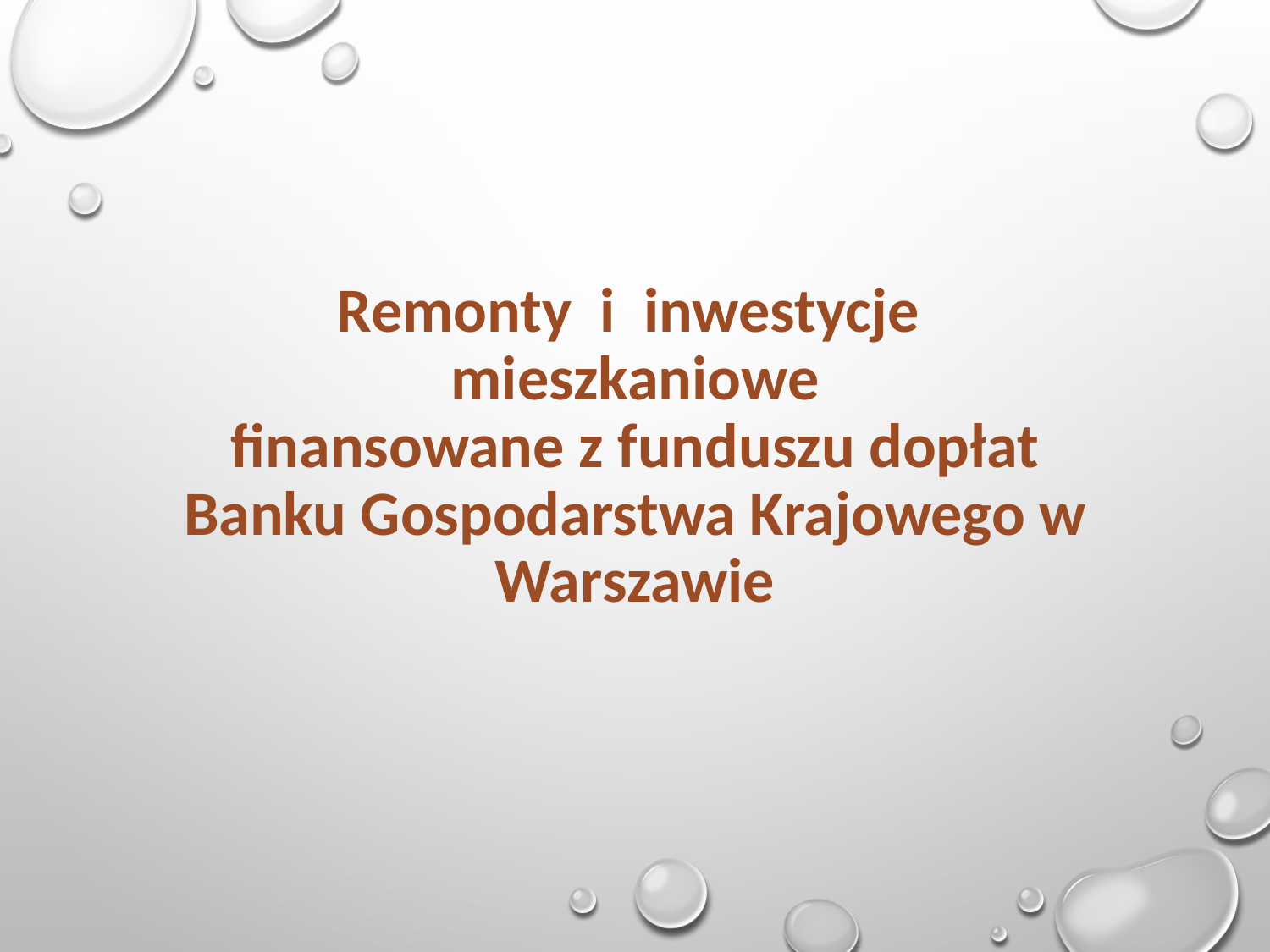

# Remonty  i  inwestycje mieszkaniowe finansowane z funduszu dopłat Banku Gospodarstwa Krajowego w Warszawie